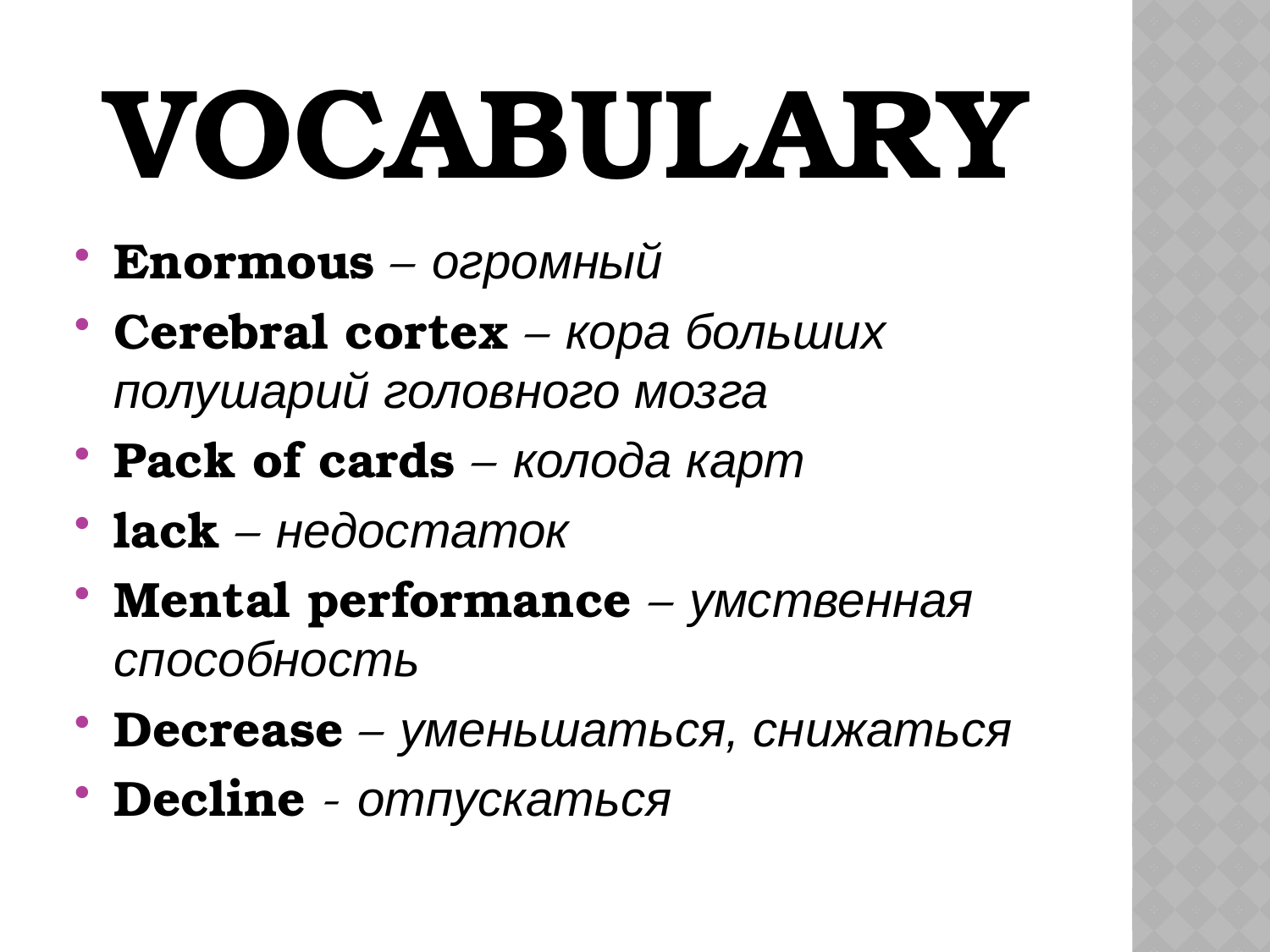

# Vocabulary
Enormous – огромный
Cerebral cortex – кора больших полушарий головного мозга
Pack of cards – колода карт
lack – недостаток
Mental performance – умственная способность
Decrease – уменьшаться, снижаться
Decline - отпускаться